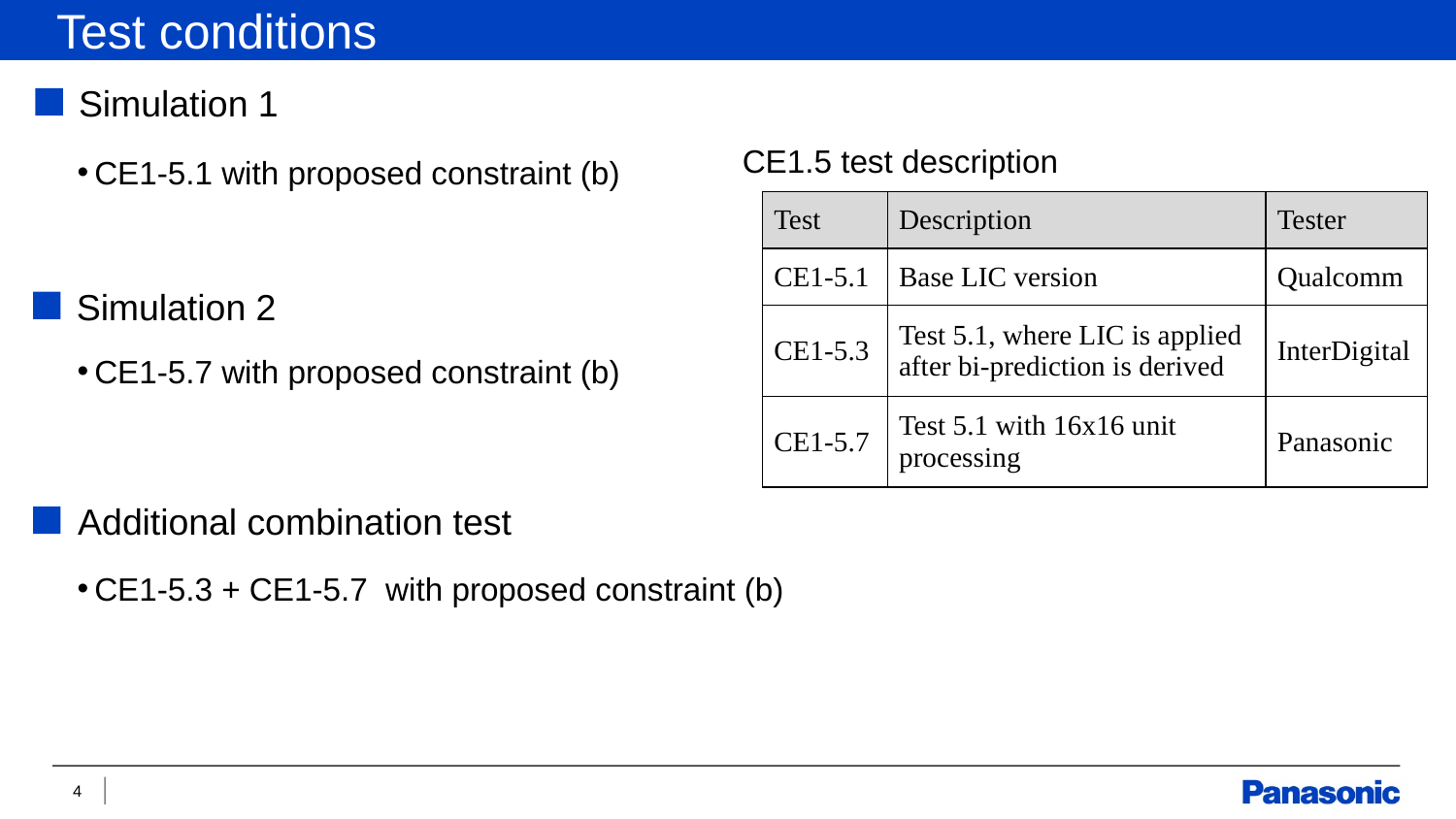

Test conditions
Simulation 1

CE1.5 test description
CE1-5.1 with proposed constraint (b)
| Test | Description | Tester |
| --- | --- | --- |
| CE1-5.1 | Base LIC version | Qualcomm |
| CE1-5.3 | Test 5.1, where LIC is applied after bi-prediction is derived | InterDigital |
| CE1-5.7 | Test 5.1 with 16x16 unit processing | Panasonic |
Simulation 2

CE1-5.7 with proposed constraint (b)
Additional combination test

CE1-5.3 + CE1-5.7  with proposed constraint (b)